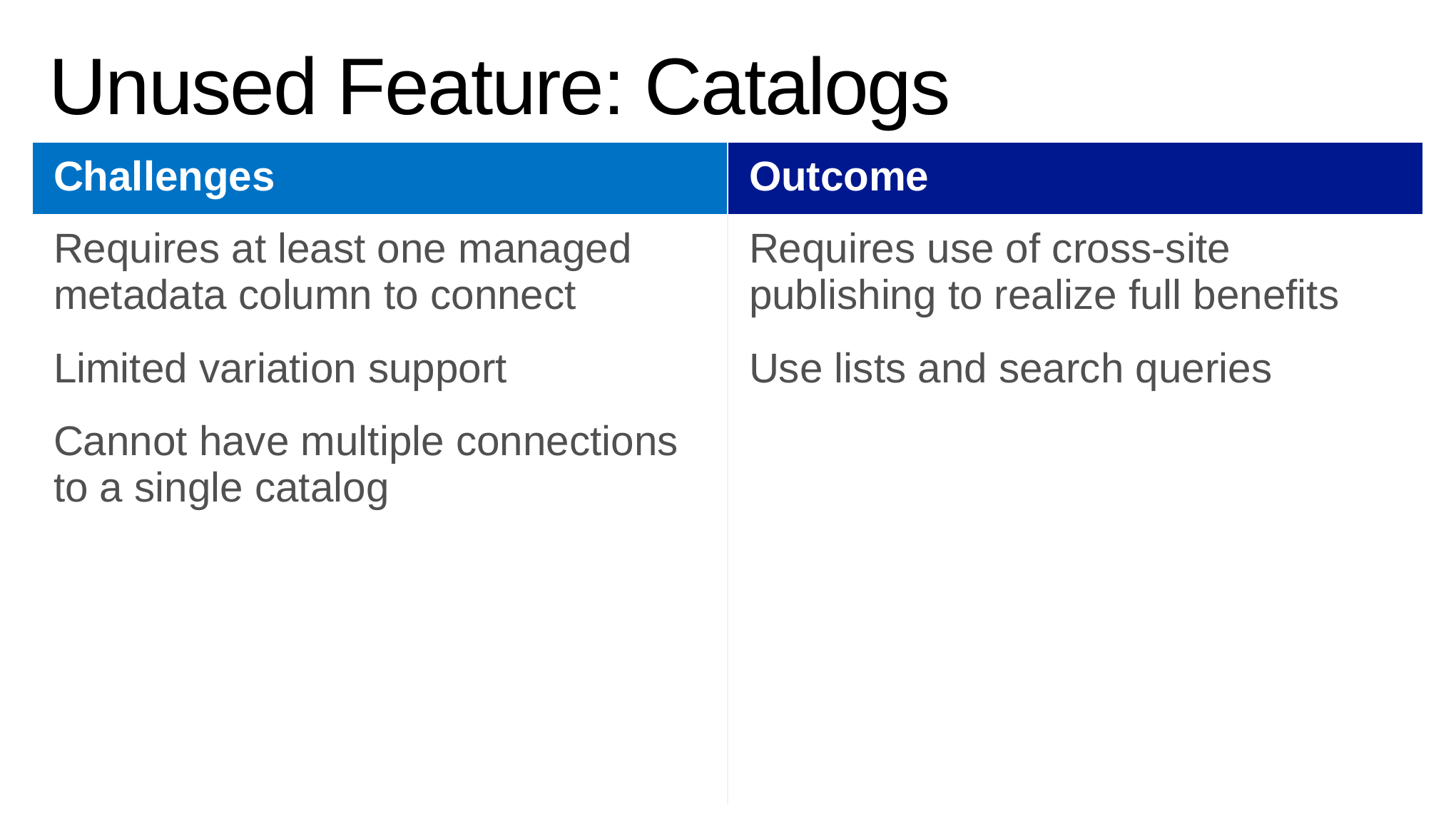

# Unused Feature: Catalogs
| Challenges | Outcome |
| --- | --- |
| Requires at least one managed metadata column to connect Limited variation support Cannot have multiple connections to a single catalog | Requires use of cross-site publishing to realize full benefits Use lists and search queries |
| SUCCESSES | CHALLENGES |
| --- | --- |
| Faster and more stable than SharePoint 2007 | Propagation settings at variation root |
| Simpler, selective propagation between variations | Does not support automatic and selective variation simultaneously |
| Selective acceptance and publishing in target variation |  |